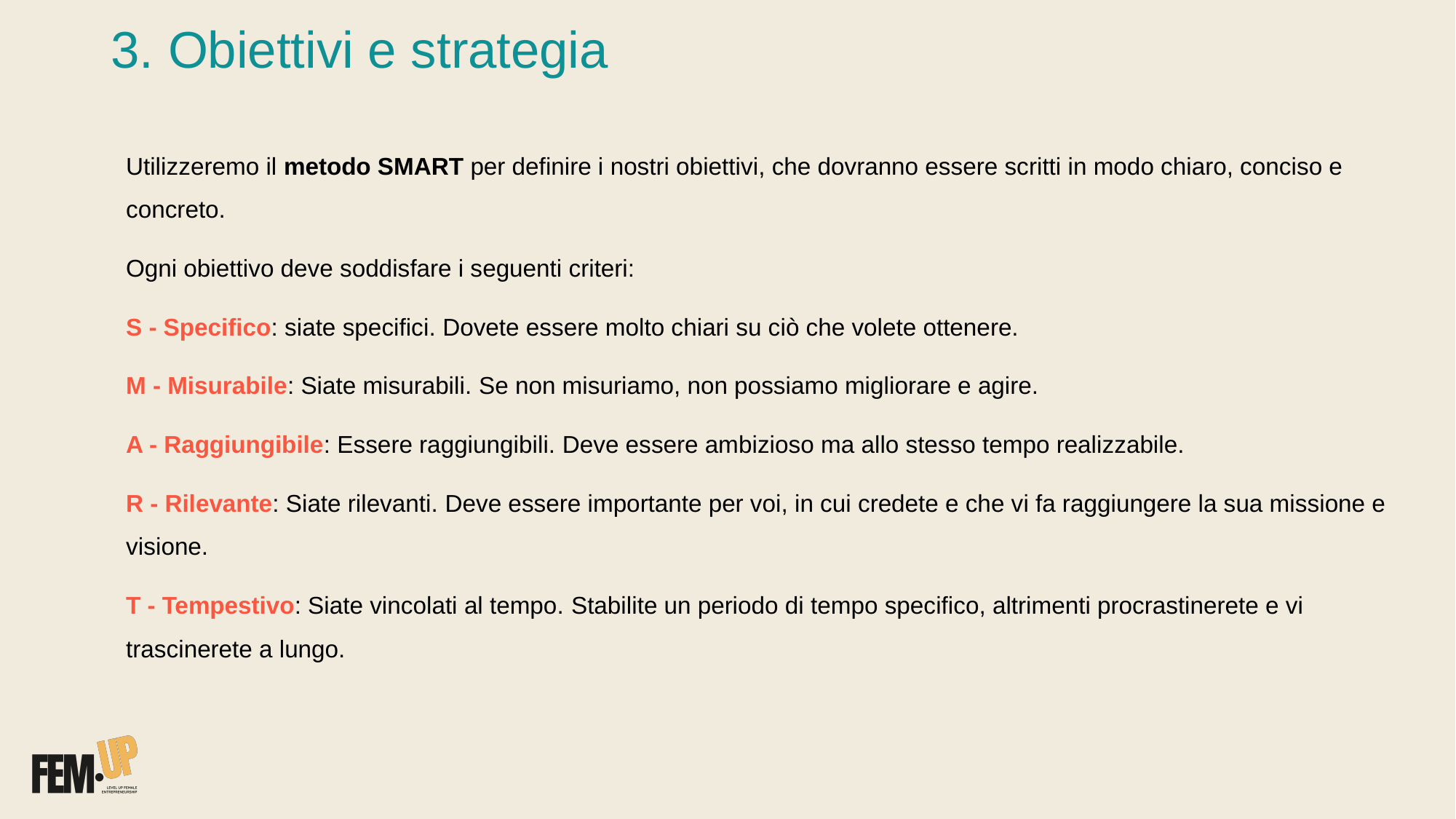

3. Obiettivi e strategia
Utilizzeremo il metodo SMART per definire i nostri obiettivi, che dovranno essere scritti in modo chiaro, conciso e concreto.
Ogni obiettivo deve soddisfare i seguenti criteri:
S - Specifico: siate specifici. Dovete essere molto chiari su ciò che volete ottenere.
M - Misurabile: Siate misurabili. Se non misuriamo, non possiamo migliorare e agire.
A - Raggiungibile: Essere raggiungibili. Deve essere ambizioso ma allo stesso tempo realizzabile.
R - Rilevante: Siate rilevanti. Deve essere importante per voi, in cui credete e che vi fa raggiungere la sua missione e visione.
T - Tempestivo: Siate vincolati al tempo. Stabilite un periodo di tempo specifico, altrimenti procrastinerete e vi trascinerete a lungo.